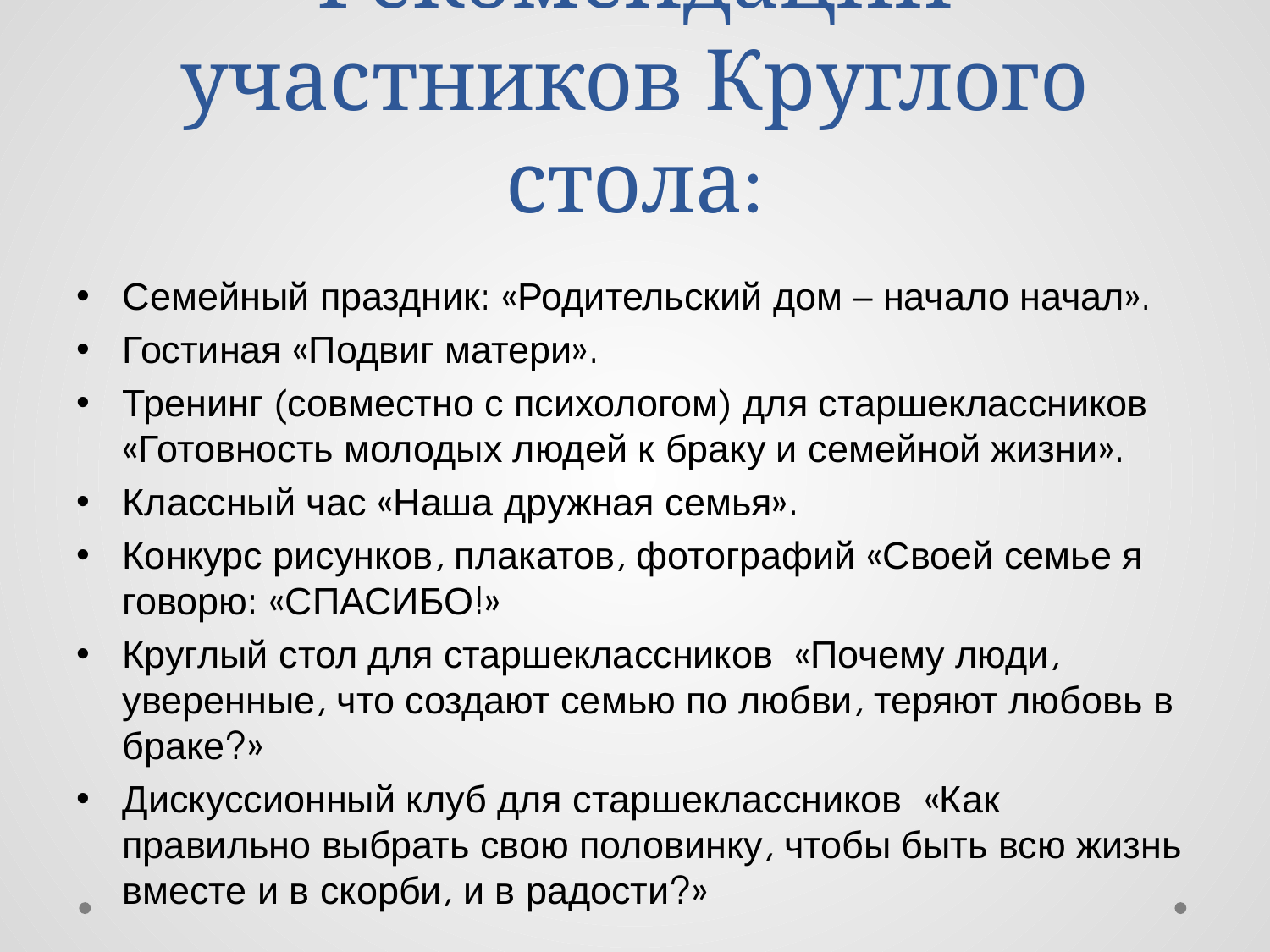

# Рекомендации участников Круглого стола:
Семейный праздник: «Родительский дом – начало начал».
Гостиная «Подвиг матери».
Тренинг (совместно с психологом) для старшеклассников «Готовность молодых людей к браку и семейной жизни».
Классный час «Наша дружная семья».
Конкурс рисунков, плакатов, фотографий «Своей семье я говорю: «СПАСИБО!»
Круглый стол для старшеклассников  «Почему люди, уверенные, что создают семью по любви, теряют любовь в браке?»
Дискуссионный клуб для старшеклассников  «Как правильно выбрать свою половинку, чтобы быть всю жизнь вместе и в скорби, и в радости?»